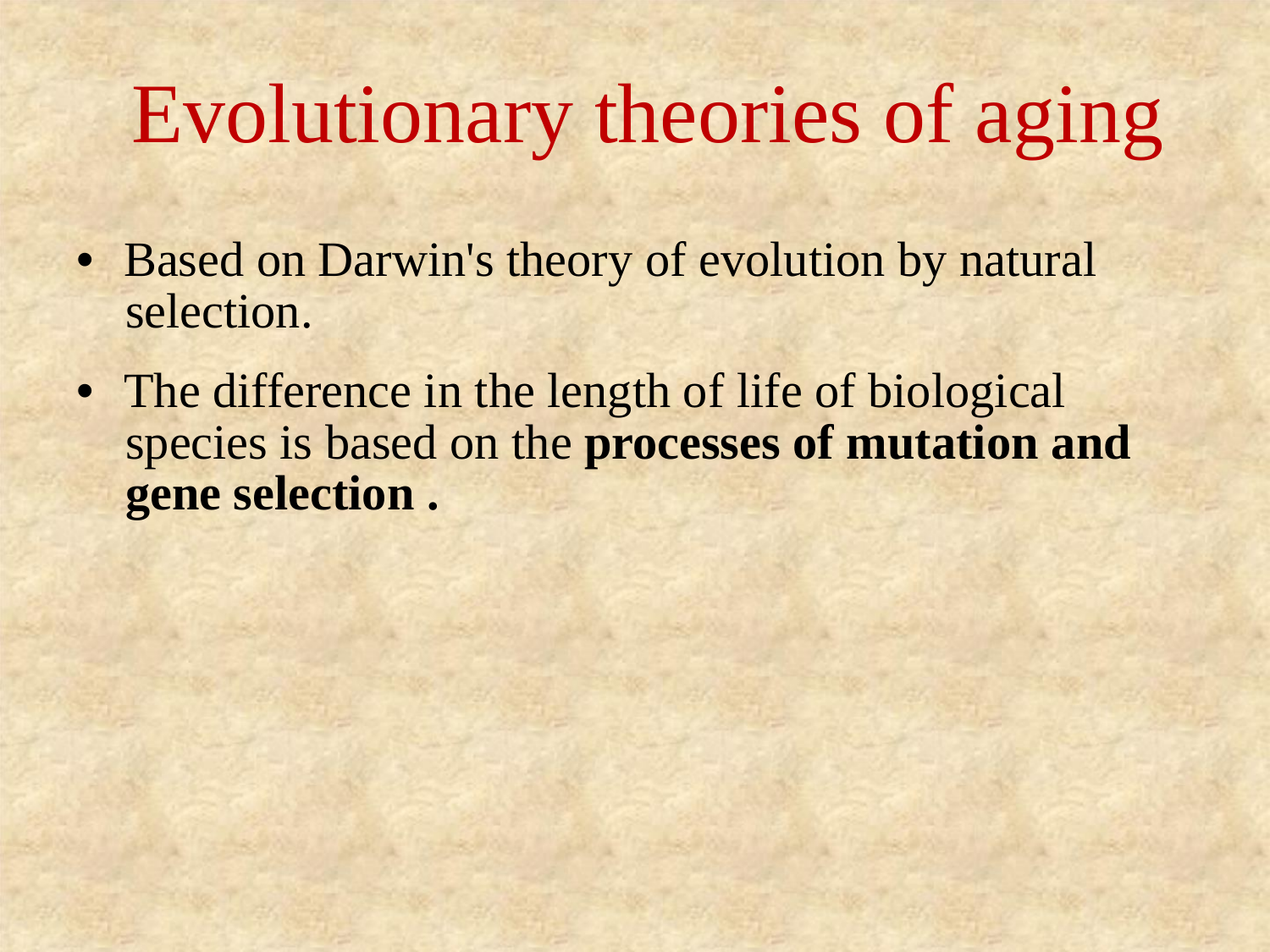

Evolutionary theories of aging
• Based on Darwin's theory of evolution by natural
    selection.

• The difference in the length of life of biological
    species is based on the processes of mutation and
    gene selection .